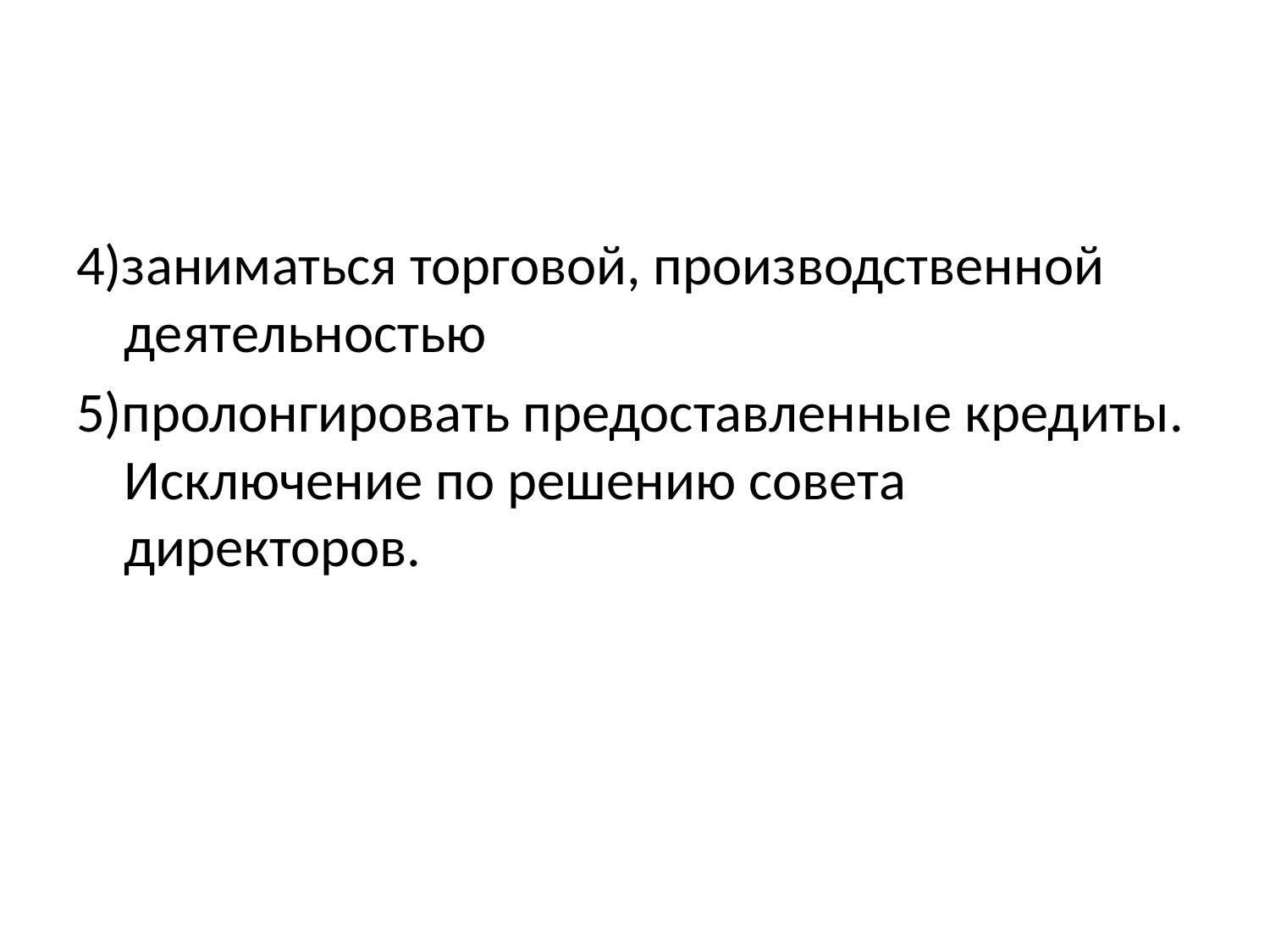

#
4)заниматься торговой, производственной деятельностью
5)пролонгировать предоставленные кредиты. Исключение по решению совета директоров.